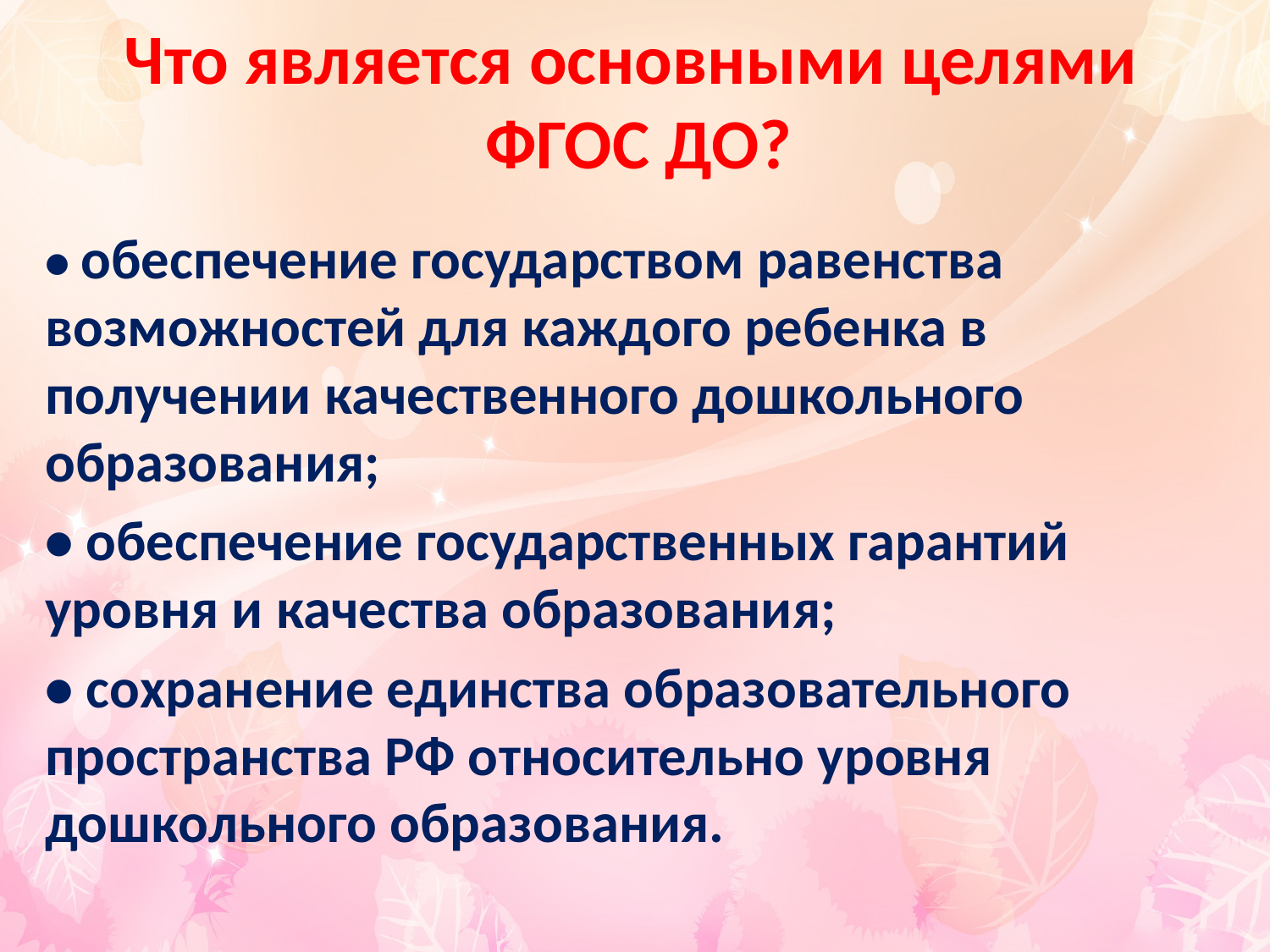

Что является основными целями
ФГОС ДО?
• обеспечение государством равенства возможностей для каждого ребенка в получении качественного дошкольного образования;
• обеспечение государственных гарантий уровня и качества образования;
• сохранение единства образовательного пространства РФ относительно уровня дошкольного образования.